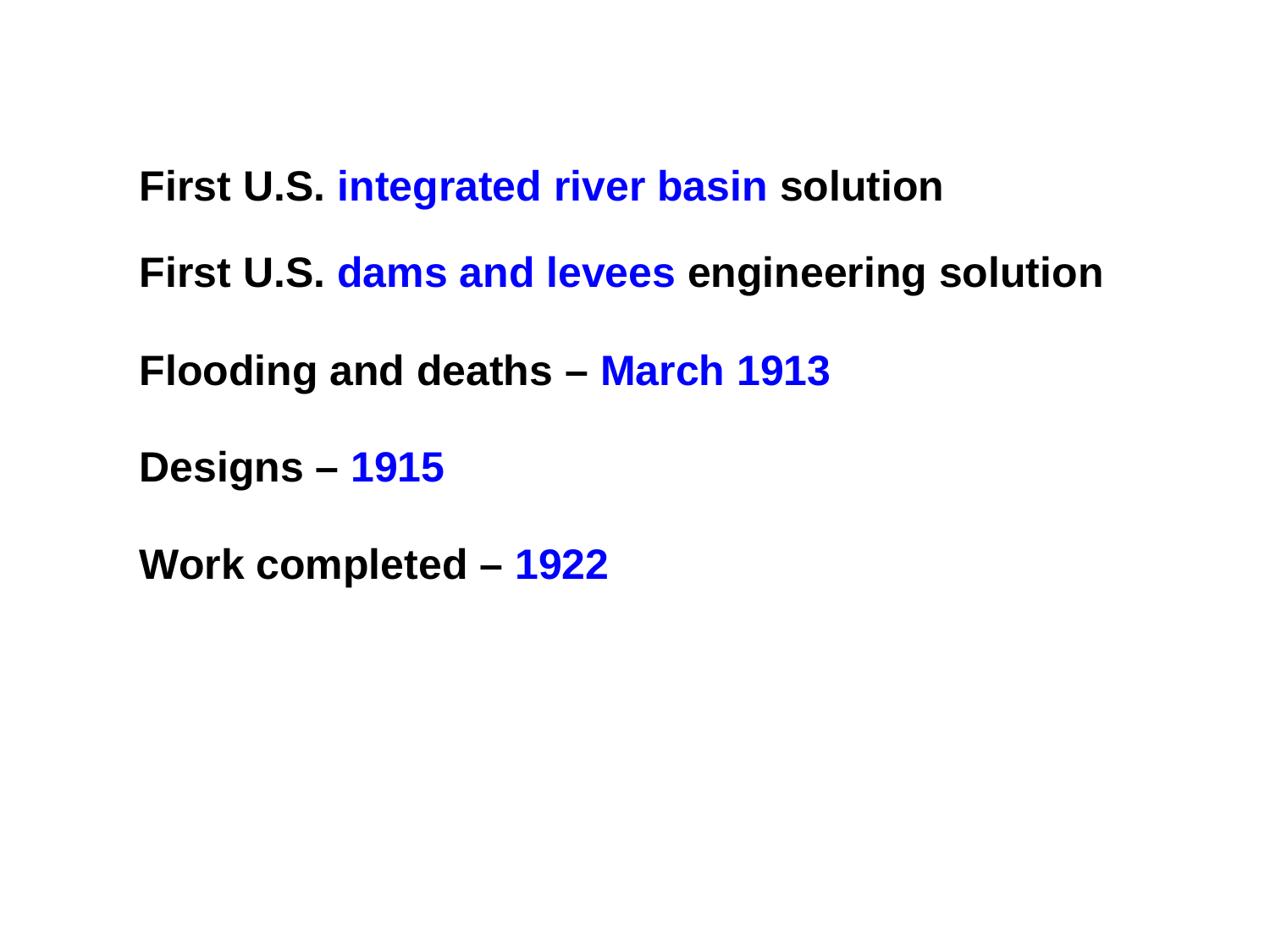

First U.S. integrated river basin solution
First U.S. dams and levees engineering solution
Flooding and deaths – March 1913
Designs – 1915
Work completed – 1922